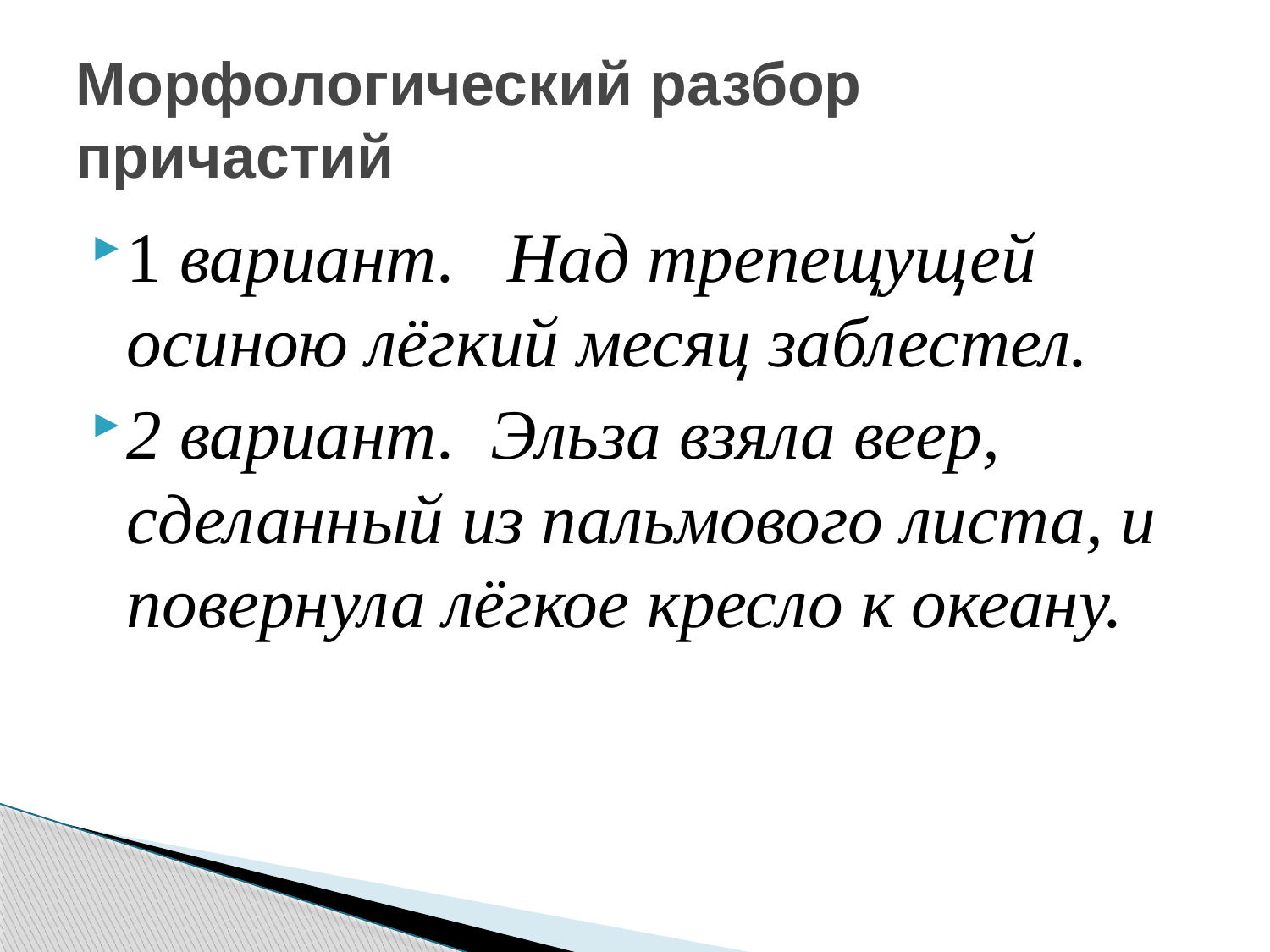

# Морфологический разбор причастий
1 вариант.   Над трепещущей осиною лёгкий месяц заблестел.
2 вариант.  Эльза взяла веер, сделанный из пальмового листа, и повернула лёгкое кресло к океану.